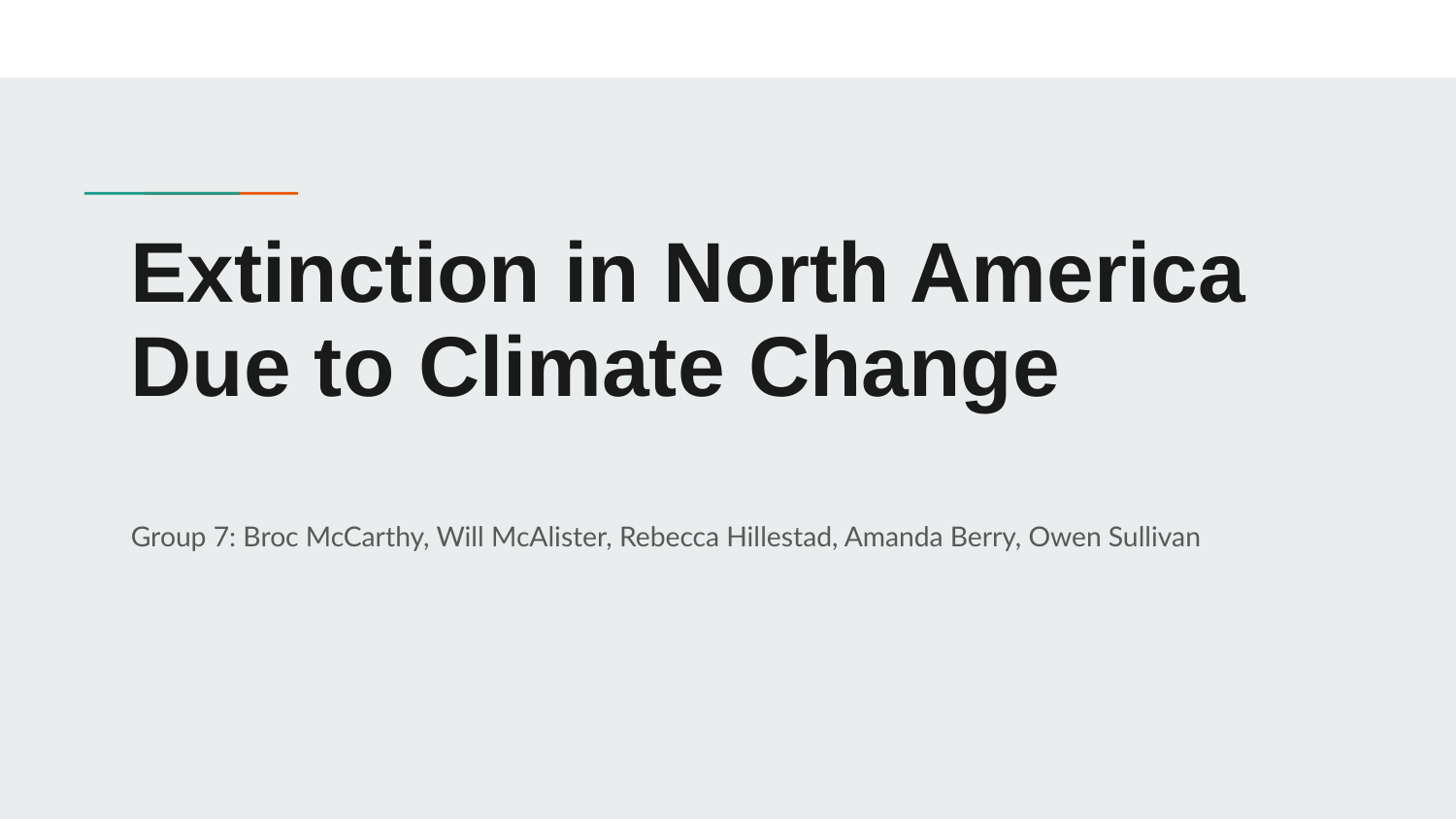

# Extinction in North America Due to Climate Change
Group 7: Broc McCarthy, Will McAlister, Rebecca Hillestad, Amanda Berry, Owen Sullivan